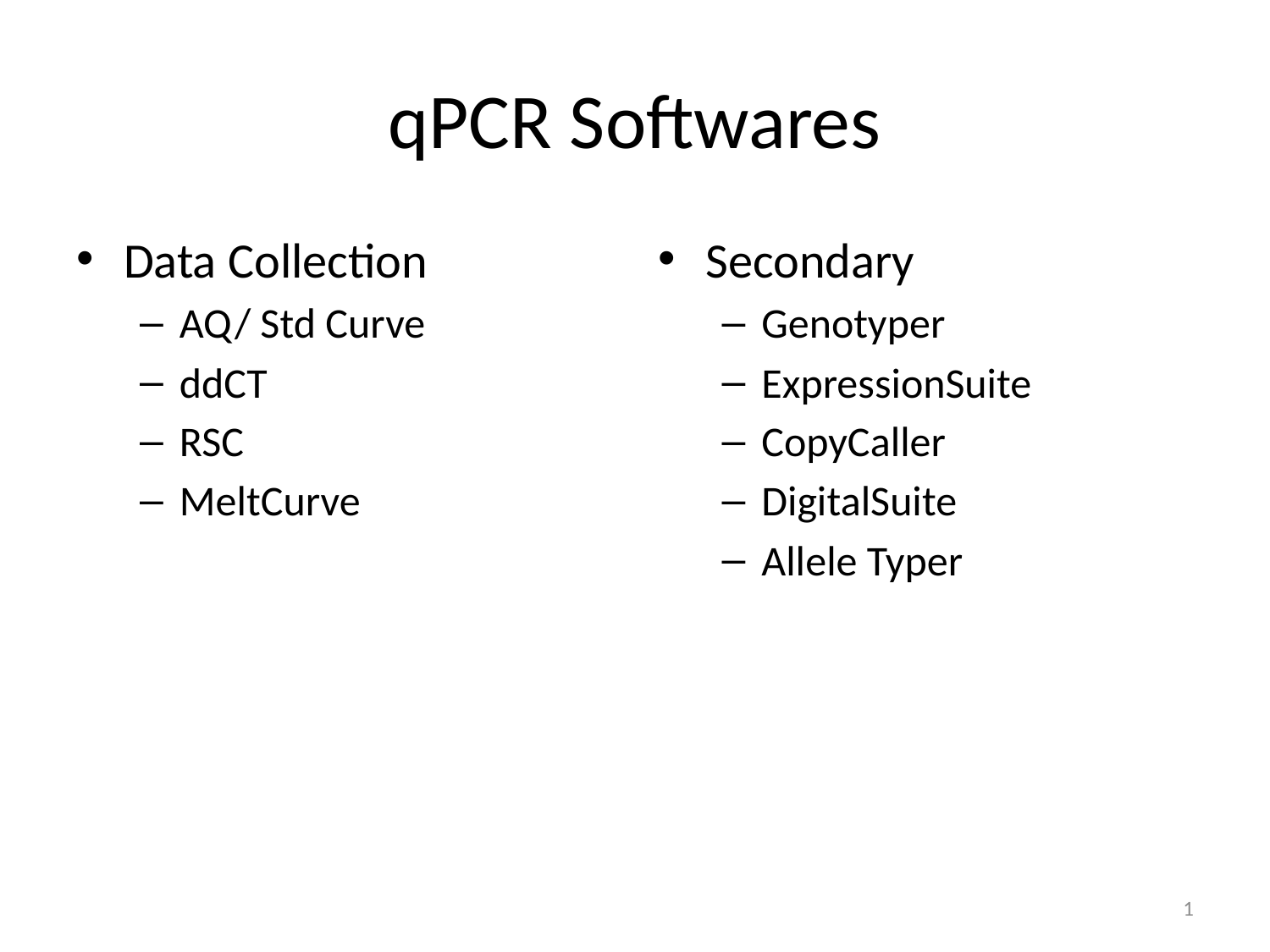

# qPCR Softwares
Data Collection
AQ/ Std Curve
ddCT
RSC
MeltCurve

Secondary
Genotyper
ExpressionSuite
CopyCaller
DigitalSuite
Allele Typer

1